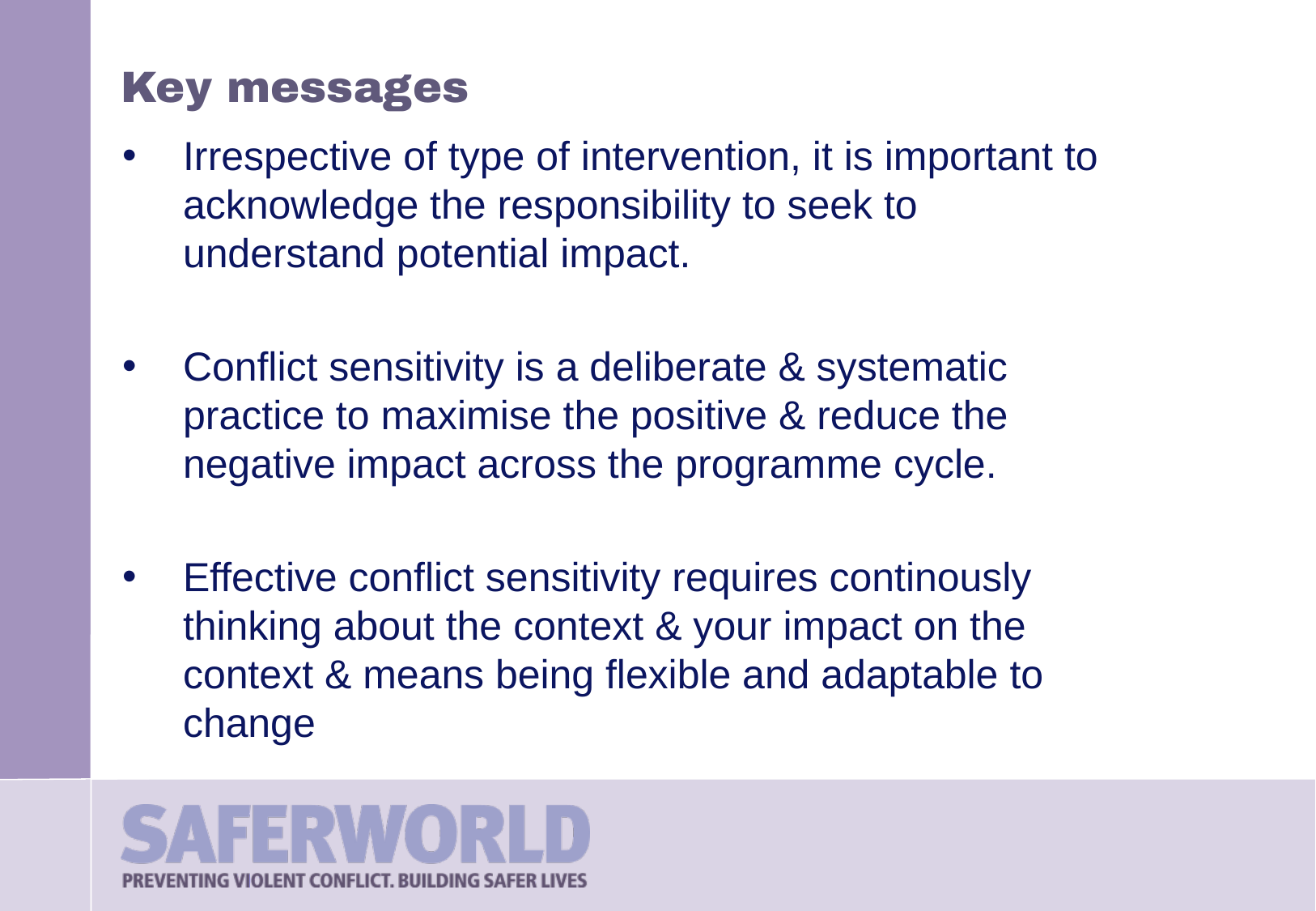

# Key messages
Irrespective of type of intervention, it is important to acknowledge the responsibility to seek to understand potential impact.

Conflict sensitivity is a deliberate & systematic practice to maximise the positive & reduce the negative impact across the programme cycle.

Effective conflict sensitivity requires continously thinking about the context & your impact on the context & means being flexible and adaptable to change